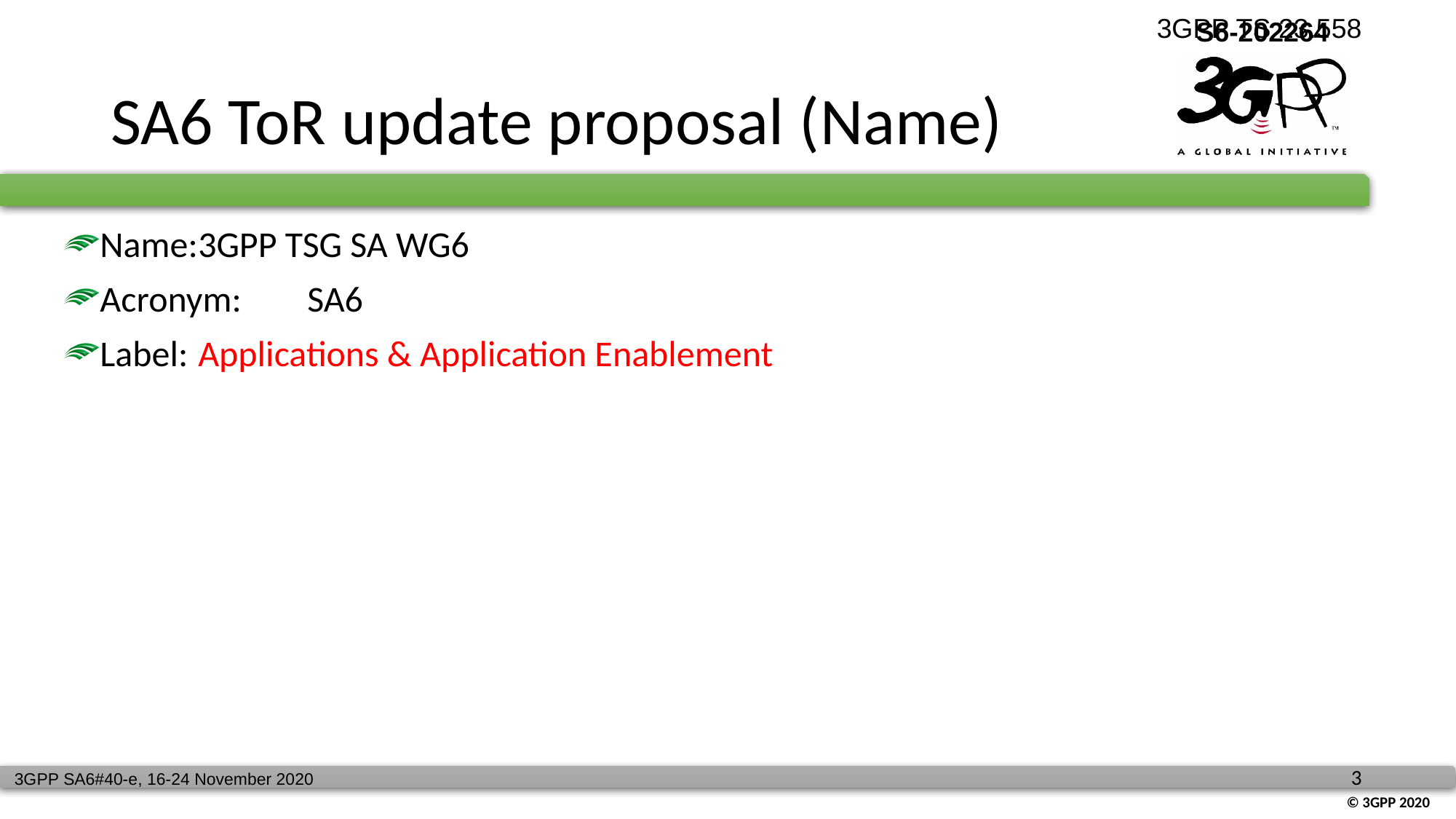

3GPP TS 23.558
# SA6 ToR update proposal (Name)
Name:	3GPP TSG SA WG6
Acronym:	SA6
Label:	Applications & Application Enablement